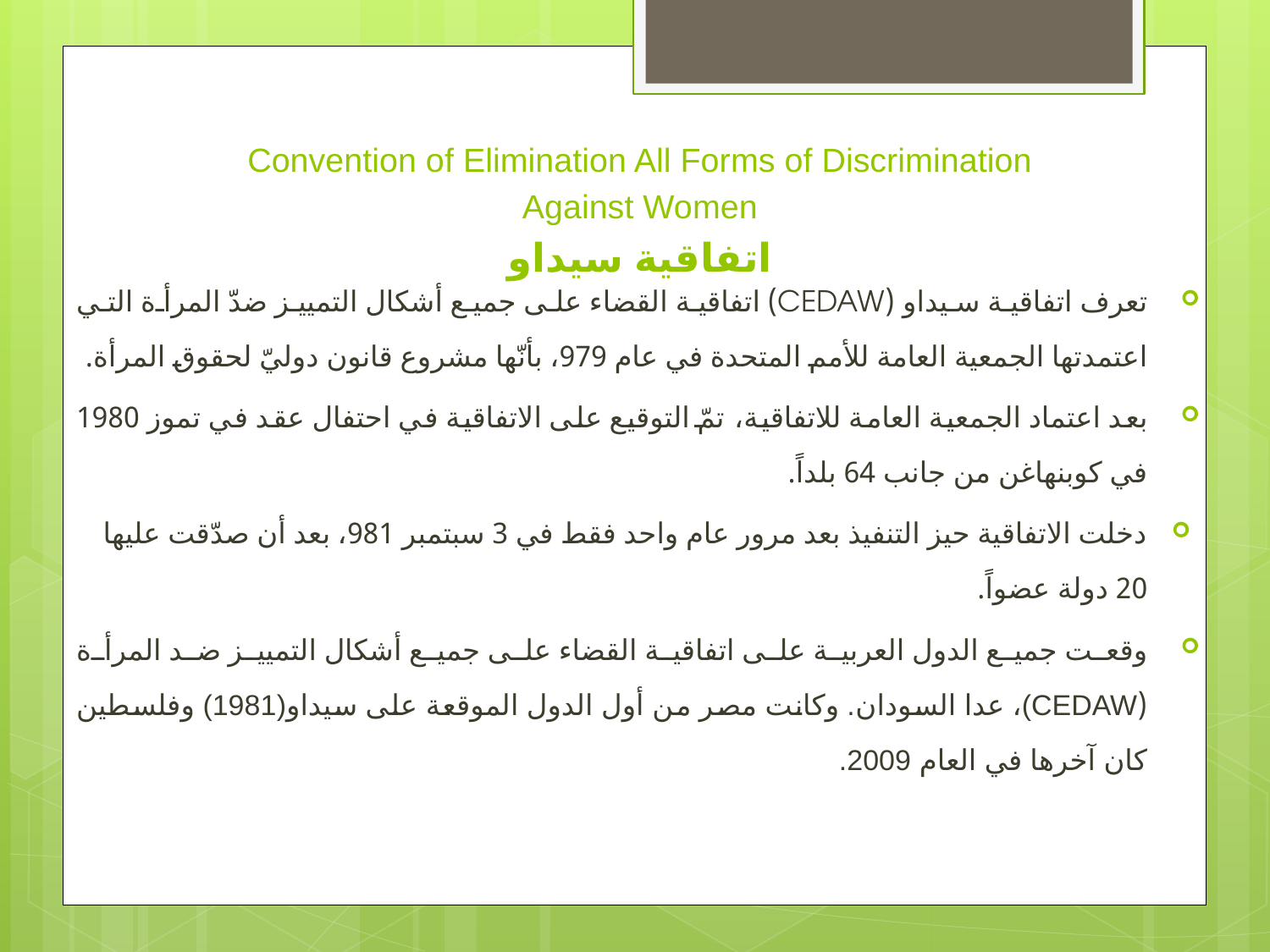

# Convention of Elimination All Forms of Discrimination Against Women اتفاقية سيداو
تعرف اتفاقية سيداو (CEDAW) اتفاقية القضاء على جميع أشكال التمييز ضدّ المرأة التي اعتمدتها الجمعية العامة للأمم المتحدة في عام 979، بأنّها مشروع قانون دوليّ لحقوق المرأة.
بعد اعتماد الجمعية العامة للاتفاقية، تمّ التوقيع على الاتفاقية في احتفال عقد في تموز 1980 في كوبنهاغن من جانب 64 بلداً.
دخلت الاتفاقية حيز التنفيذ بعد مرور عام واحد فقط في 3 سبتمبر 981، بعد أن صدّقت عليها 20 دولة عضواً.
وقعت جميع الدول العربية على اتفاقية القضاء على جميع أشكال التمييز ضد المرأة (CEDAW)، عدا السودان. وكانت مصر من أول الدول الموقعة على سيداو(1981) وفلسطين كان آخرها في العام 2009.